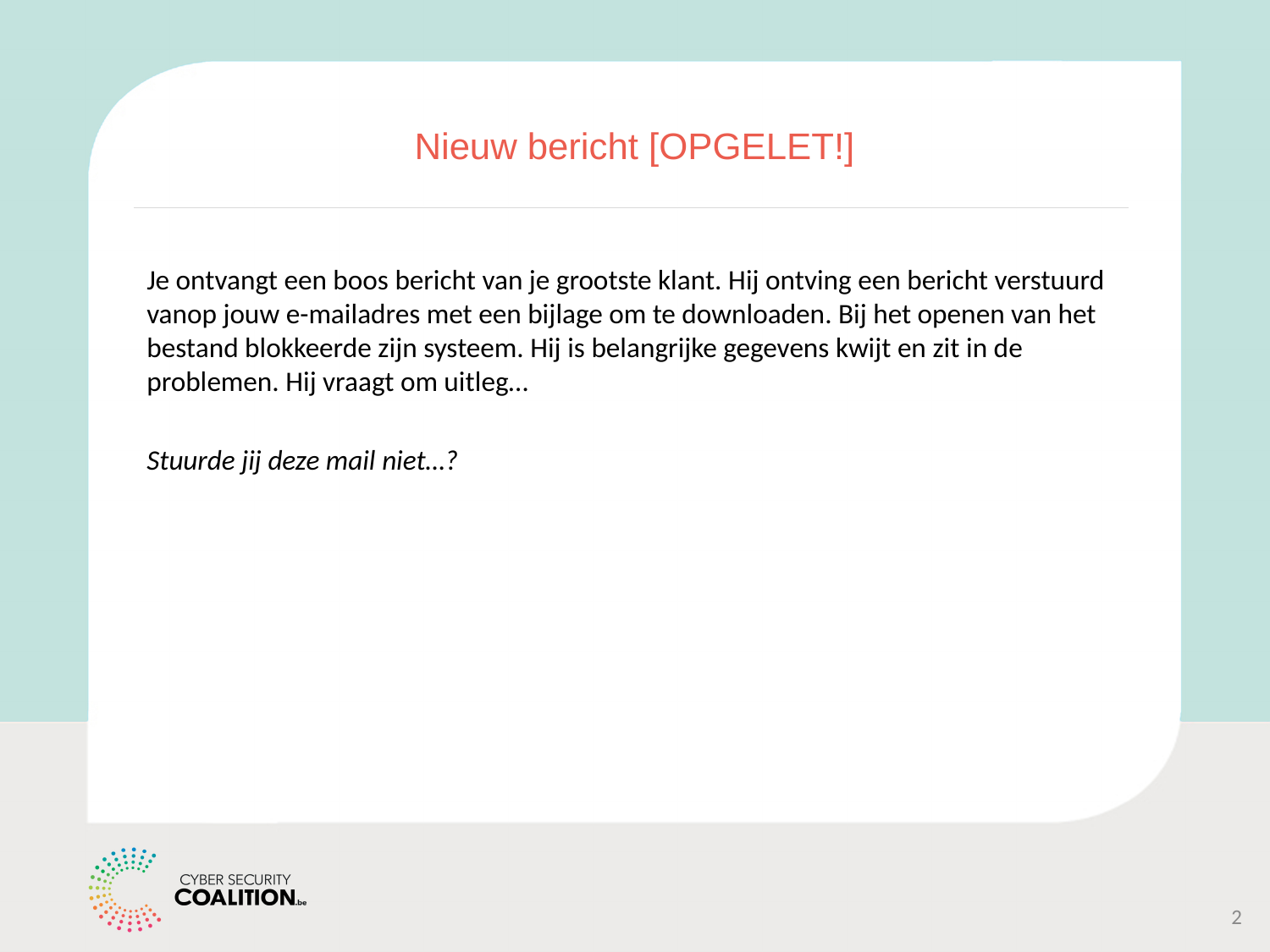

# Nieuw bericht [OPGELET!]
Je ontvangt een boos bericht van je grootste klant. Hij ontving een bericht verstuurd vanop jouw e-mailadres met een bijlage om te downloaden. Bij het openen van het bestand blokkeerde zijn systeem. Hij is belangrijke gegevens kwijt en zit in de problemen. Hij vraagt om uitleg…

Stuurde jij deze mail niet…?
2